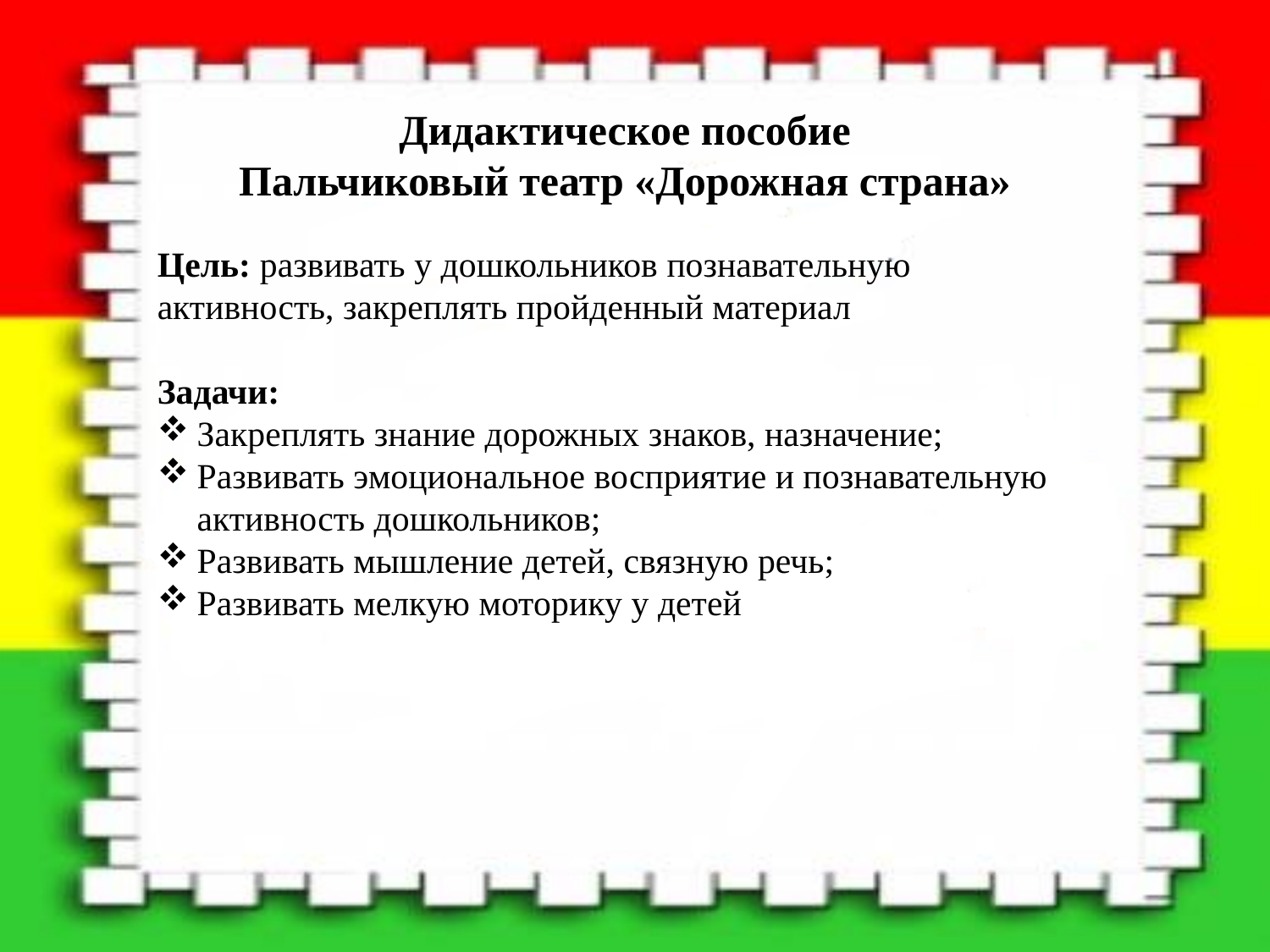

Дидактическое пособие
Пальчиковый театр «Дорожная страна»

Цель: развивать у дошкольников познавательную активность, закреплять пройденный материал

Задачи:
Закреплять знание дорожных знаков, назначение;
Развивать эмоциональное восприятие и познавательную активность дошкольников;
Развивать мышление детей, связную речь;
Развивать мелкую моторику у детей